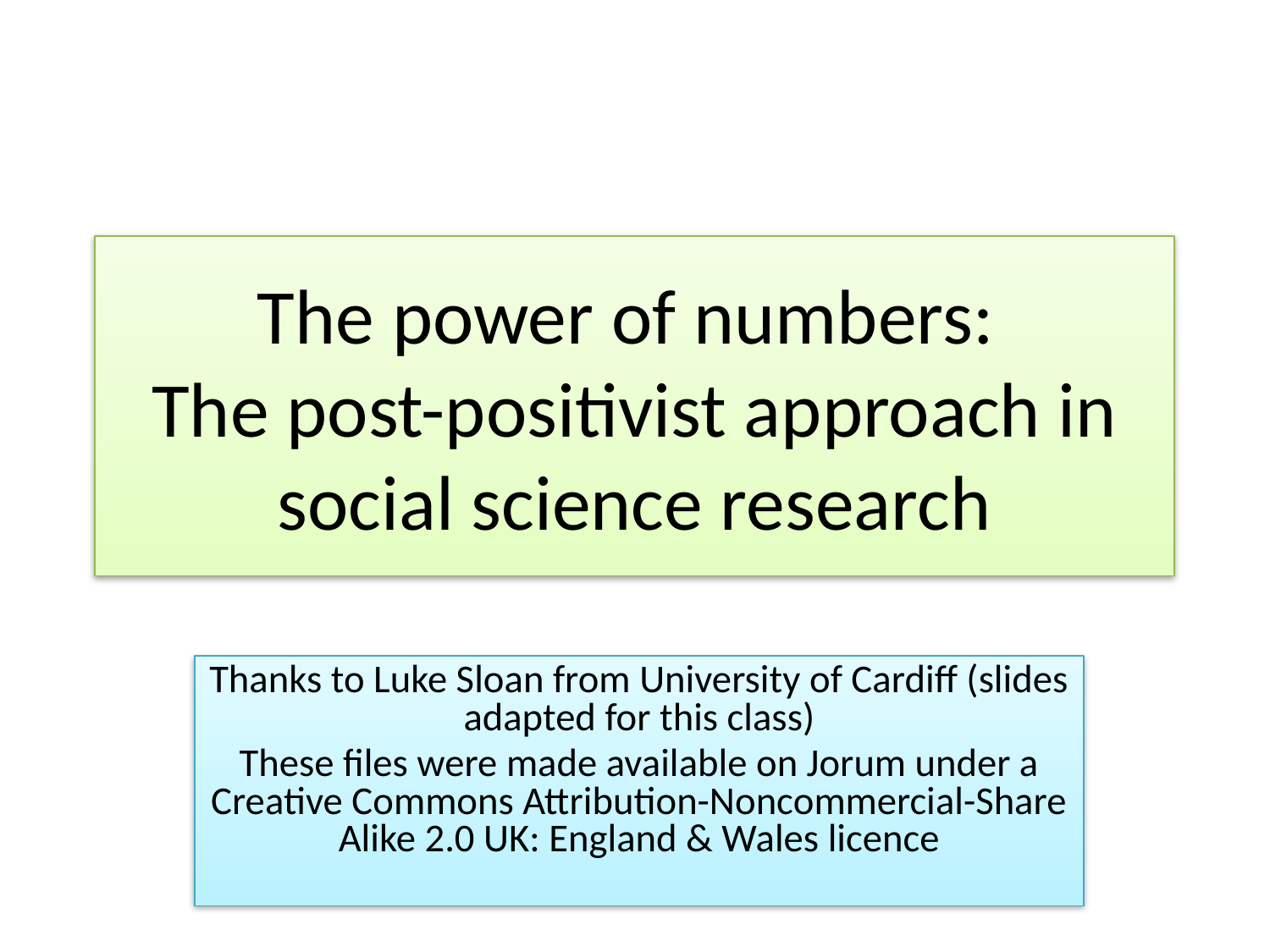

# The power of numbers: The post-positivist approach in social science research
Thanks to Luke Sloan from University of Cardiff (slides adapted for this class)
These files were made available on Jorum under a Creative Commons Attribution-Noncommercial-Share Alike 2.0 UK: England & Wales licence